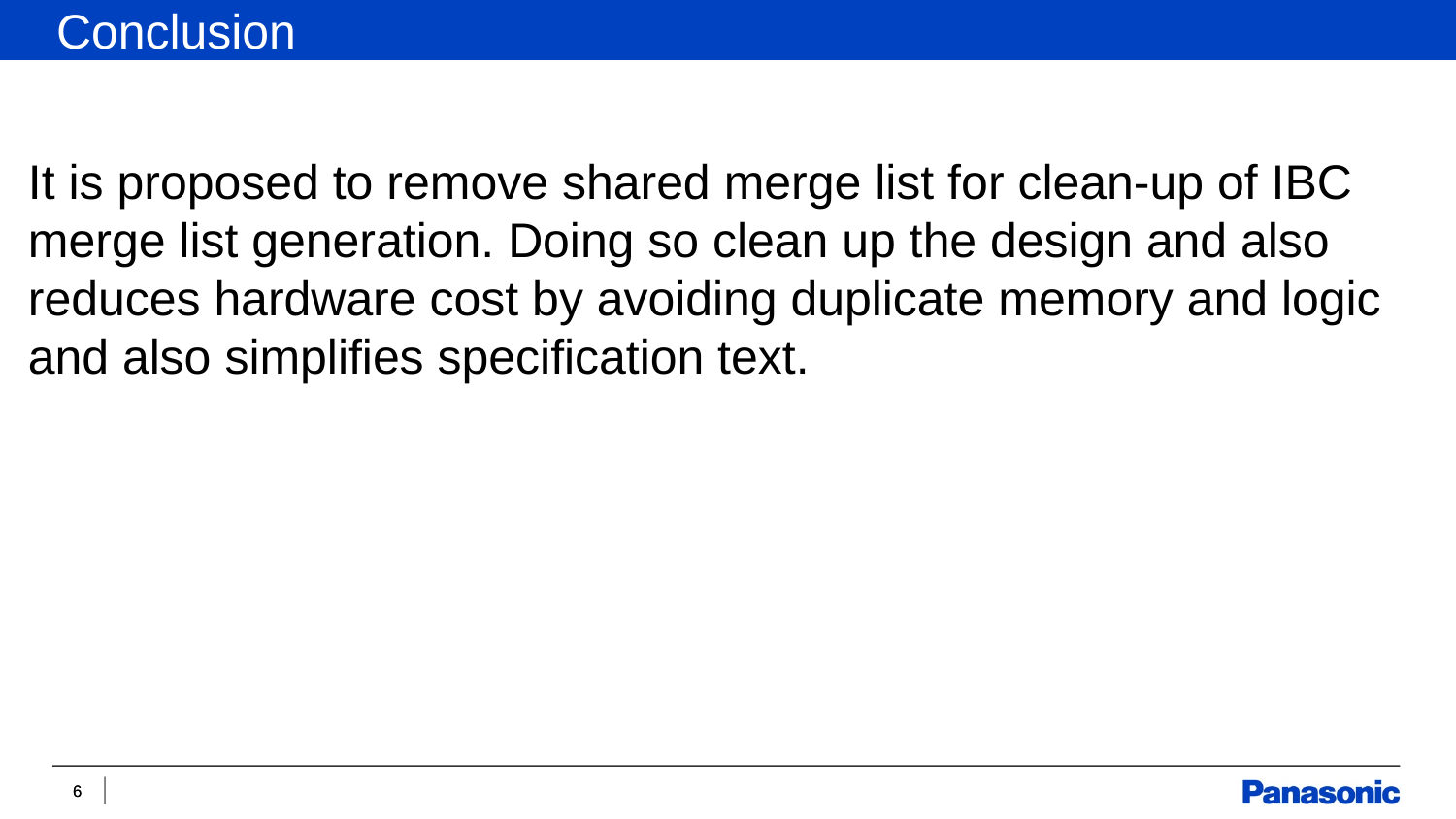

Conclusion
It is proposed to remove shared merge list for clean-up of IBC merge list generation. Doing so clean up the design and also reduces hardware cost by avoiding duplicate memory and logic and also simplifies specification text.
6